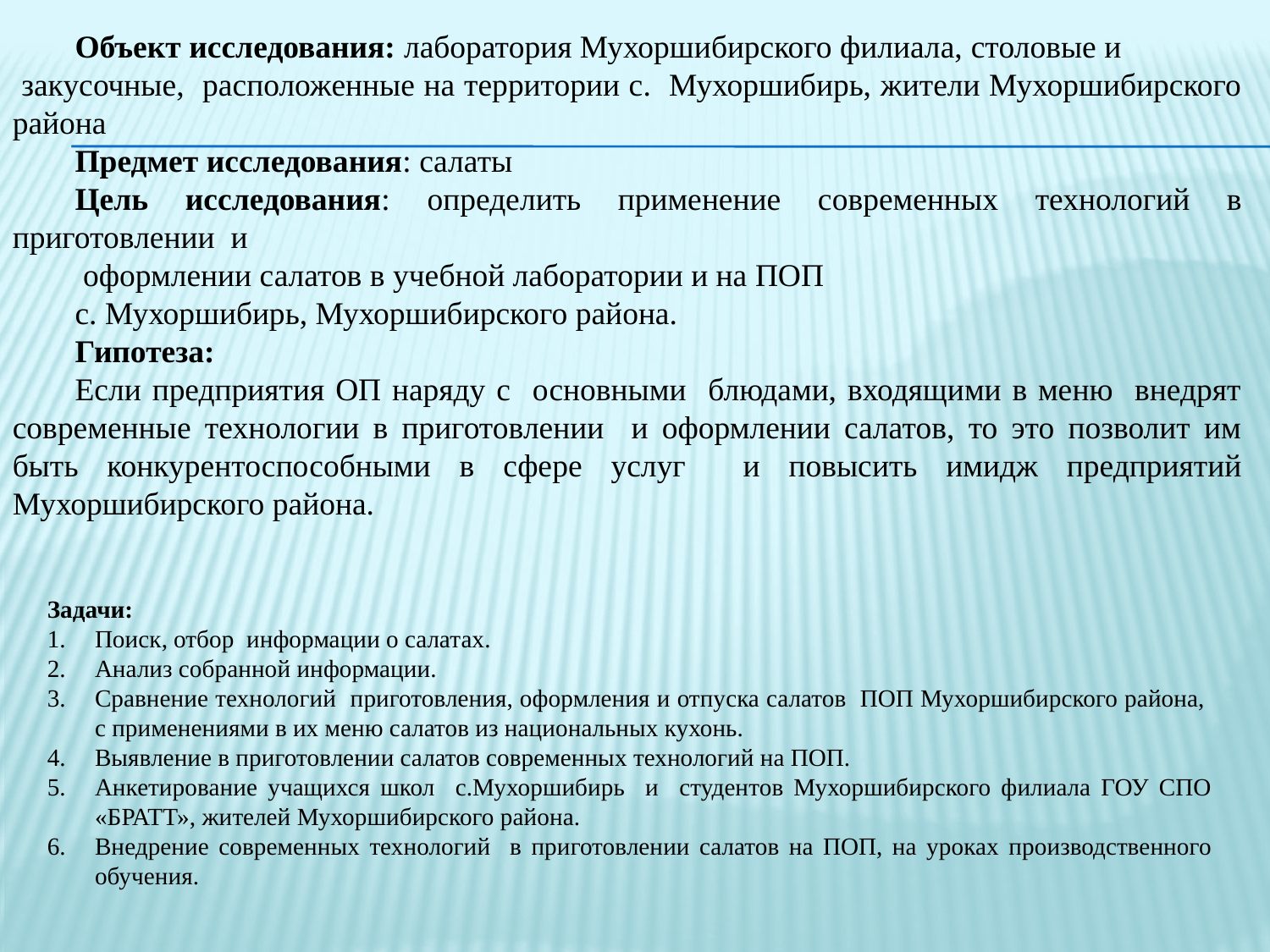

Объект исследования: лаборатория Мухоршибирского филиала, столовые и                 закусочные,  расположенные на территории с.  Мухоршибирь, жители Мухоршибирского района
Предмет исследования: салаты
Цель исследования: определить применение современных технологий в приготовлении  и
 оформлении салатов в учебной лаборатории и на ПОП
с. Мухоршибирь, Мухоршибирского района.
Гипотеза:
Если предприятия ОП наряду с  основными  блюдами, входящими в меню  внедрят современные технологии в приготовлении  и оформлении салатов, то это позволит им быть конкурентоспособными в сфере услуг  и повысить имидж предприятий Мухоршибирского района.
Задачи:
Поиск, отбор  информации о салатах.
Анализ собранной информации.
Сравнение технологий  приготовления, оформления и отпуска салатов  ПОП Мухоршибирского района,  с применениями в их меню салатов из национальных кухонь.
Выявление в приготовлении салатов современных технологий на ПОП.
Анкетирование учащихся школ  с.Мухоршибирь  и  студентов Мухоршибирского филиала ГОУ СПО «БРАТТ», жителей Мухоршибирского района.
Внедрение современных технологий  в приготовлении салатов на ПОП, на уроках производственного обучения.